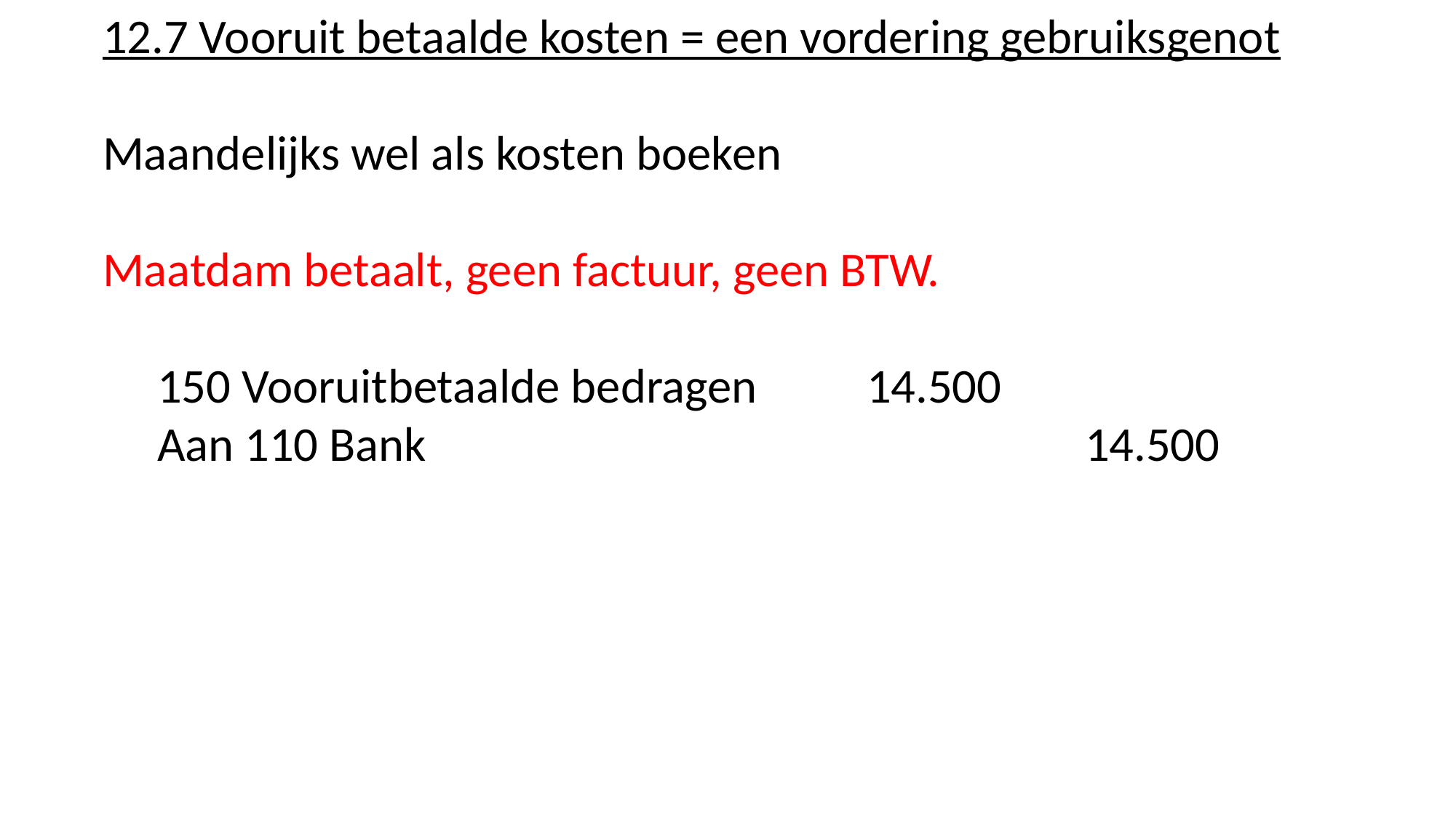

12.7 Vooruit betaalde kosten = een vordering gebruiksgenot

Maandelijks wel als kosten boeken

Maatdam betaalt, geen factuur, geen BTW.

     150 Vooruitbetaalde bedragen      	14.500
     Aan 110 Bank                                            		14.500